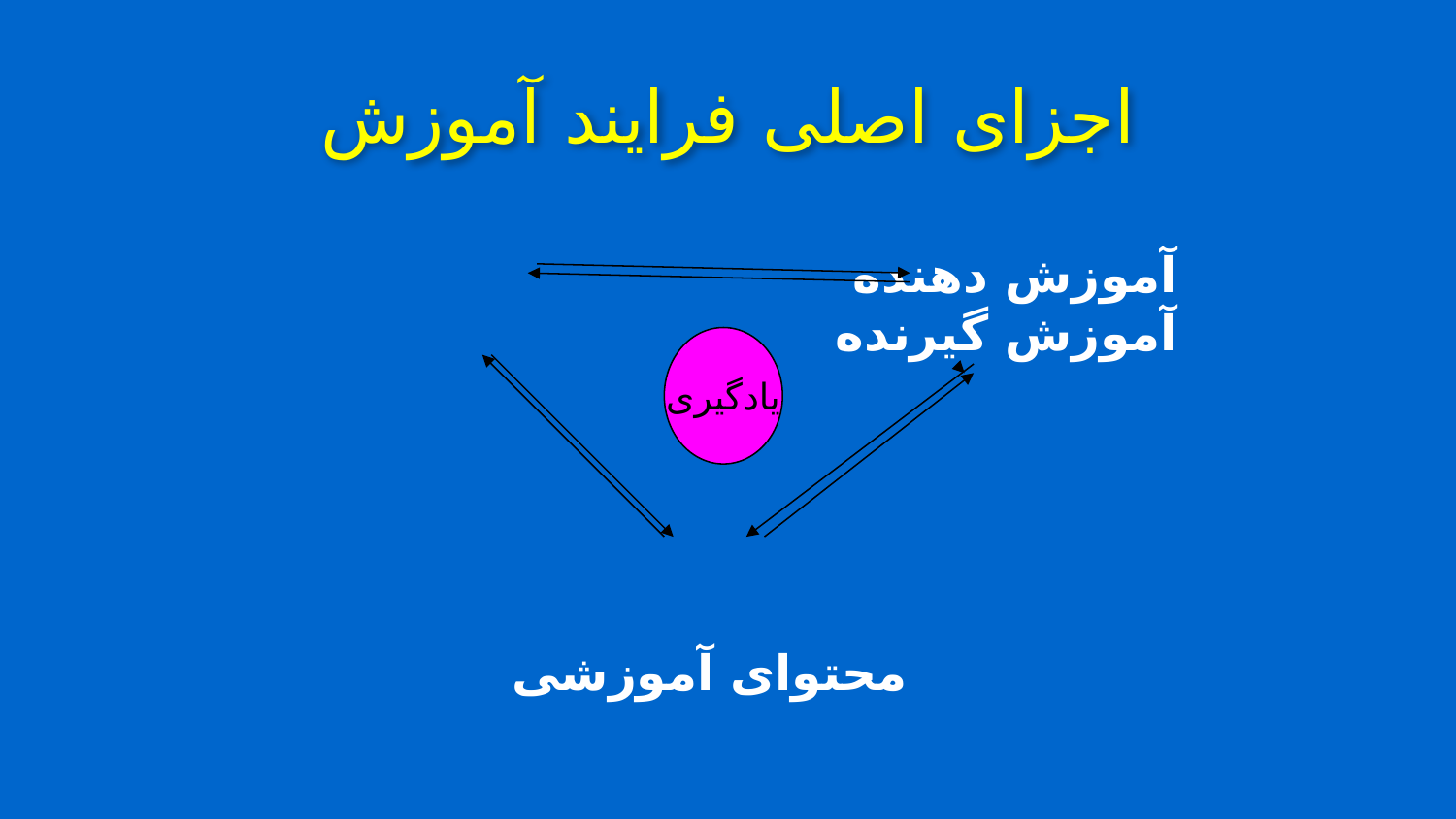

# اجزای اصلی فرایند آموزش
آموزش دهنده                                آموزش گیرنده

محتوای آموزشی

یادگیری